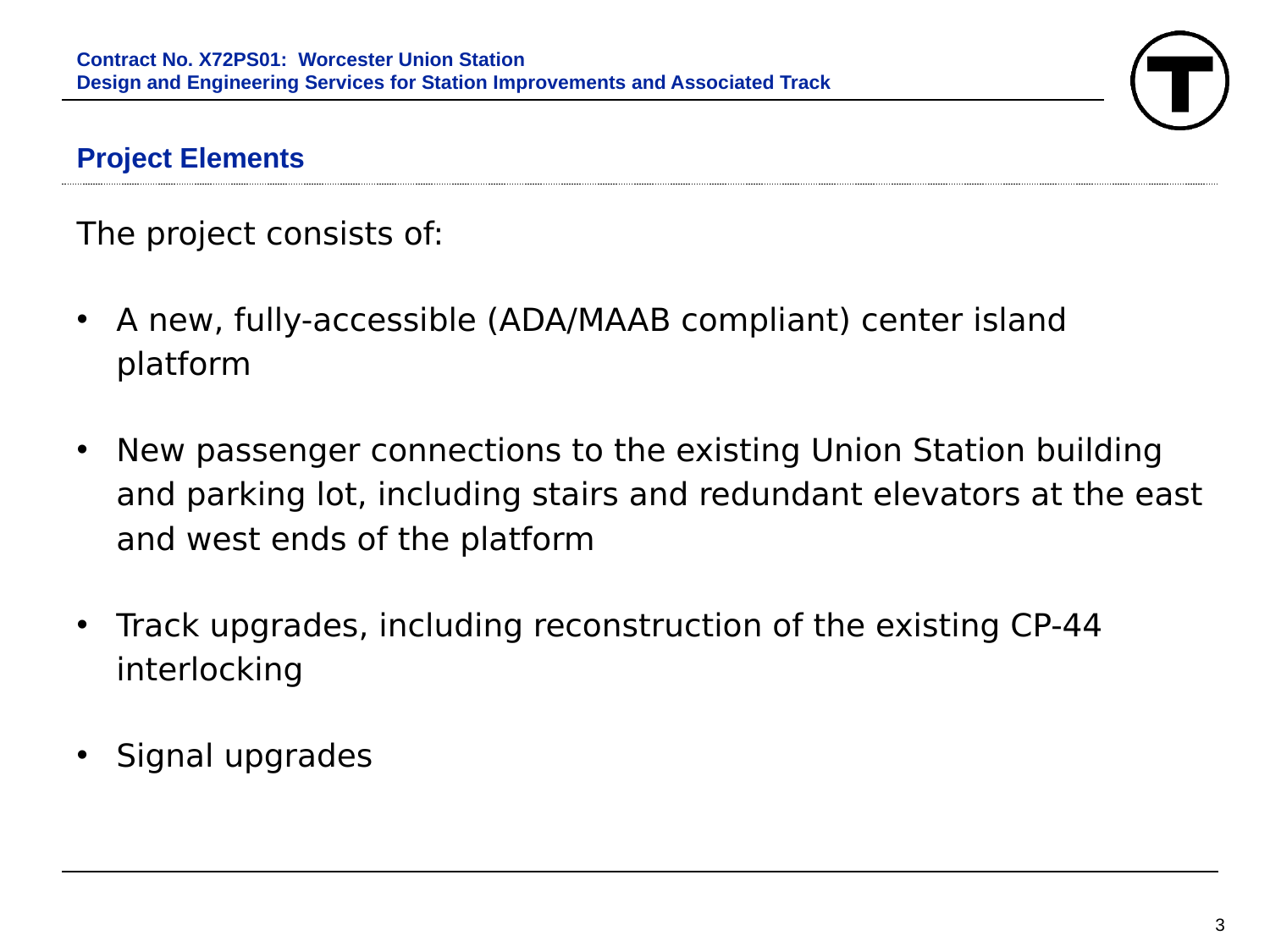

Contract No. X72PS01:  Worcester Union Station
Design and Engineering Services for Station Improvements and Associated Track
# Project Elements
The project consists of:
A new, fully-accessible (ADA/MAAB compliant) center island platform
New passenger connections to the existing Union Station building and parking lot, including stairs and redundant elevators at the east and west ends of the platform
Track upgrades, including reconstruction of the existing CP-44 interlocking
Signal upgrades
Proposed Replacement